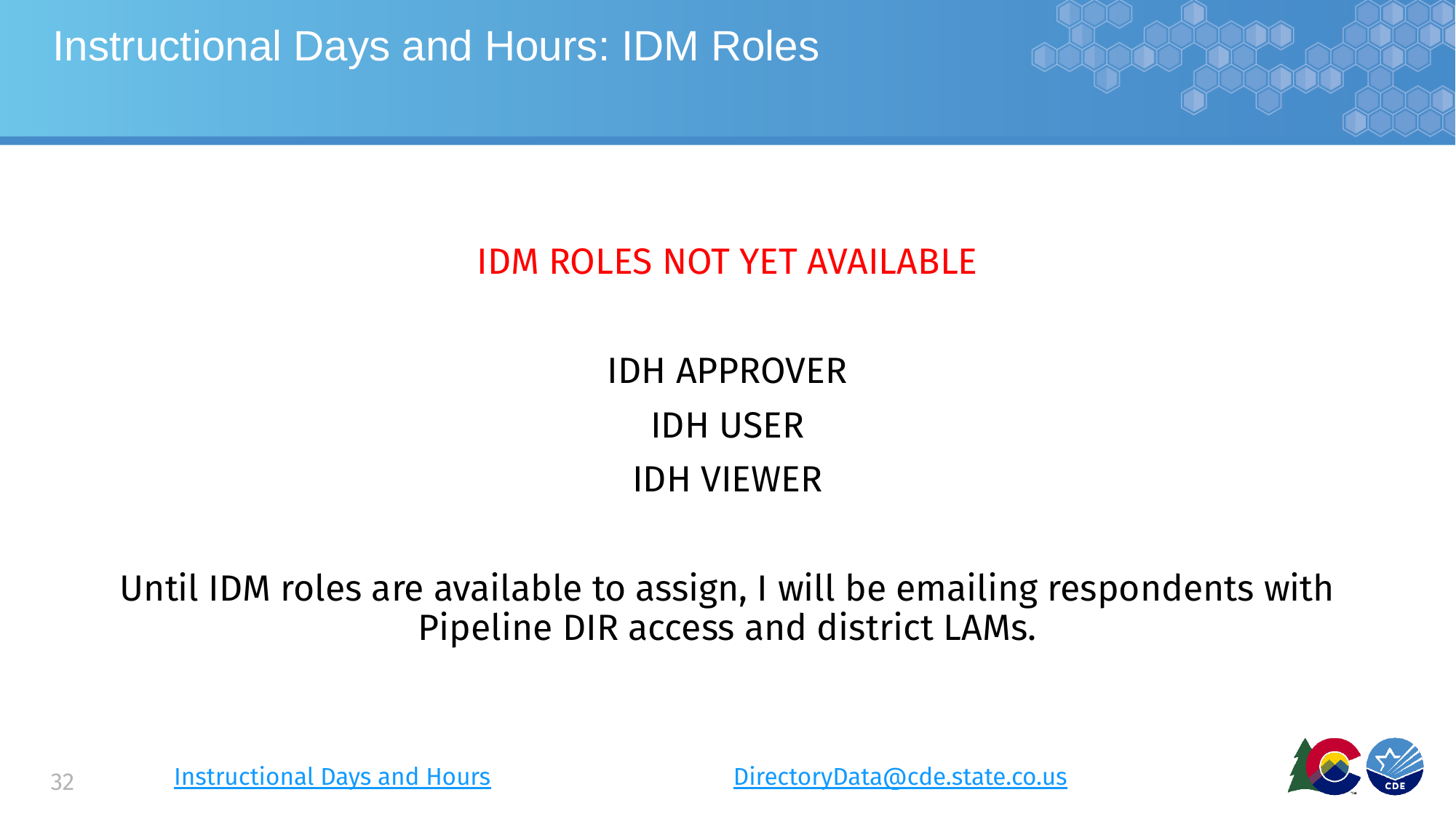

# Instructional Days and Hours: IDM Roles
IDM ROLES NOT YET AVAILABLE

IDH APPROVER
IDH USER
IDH VIEWER

Until IDM roles are available to assign, I will be emailing respondents with Pipeline DIR access and district LAMs.
Instructional Days and Hours
DirectoryData@cde.state.co.us
32